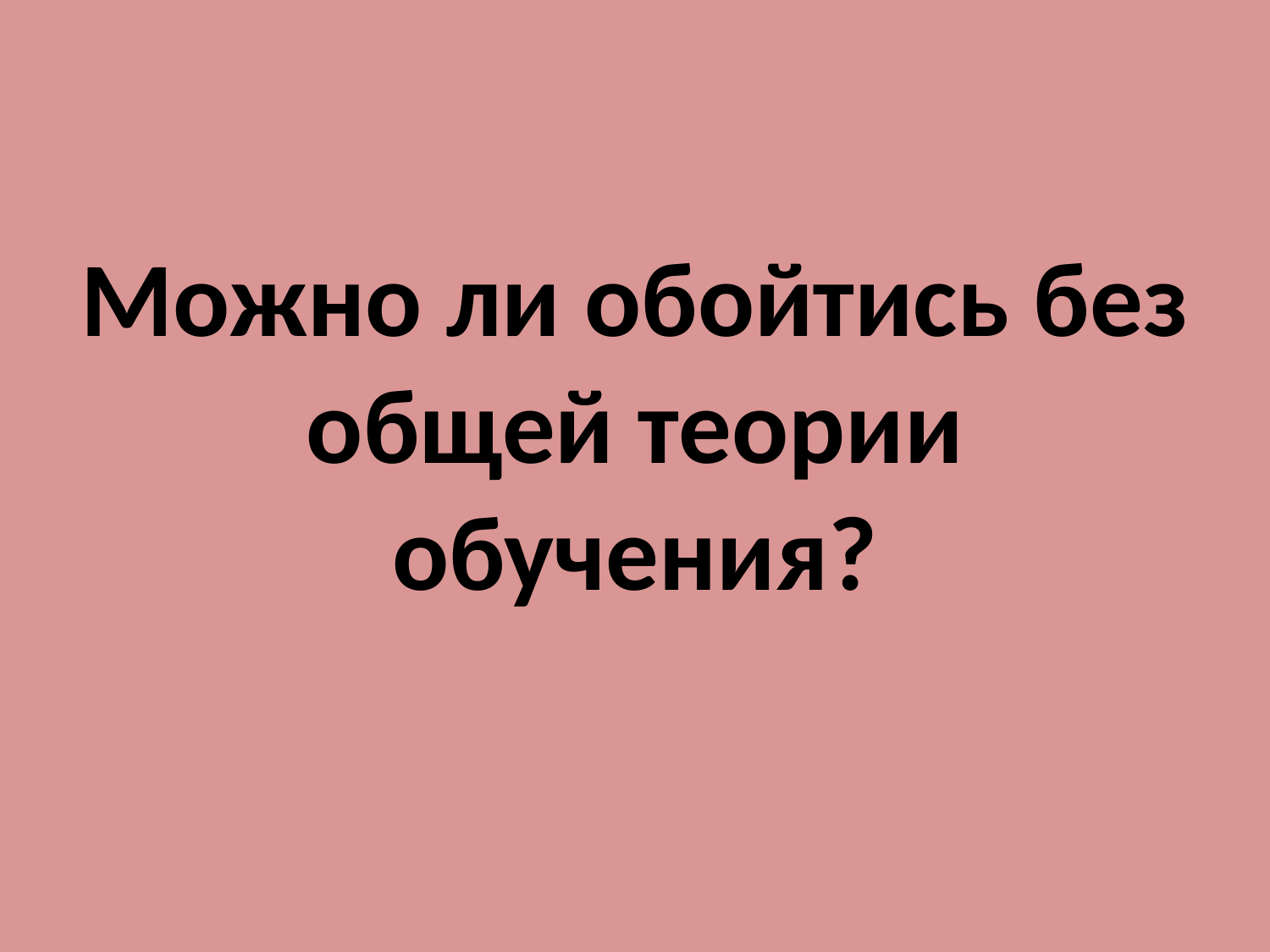

# Можно ли обойтись без общей теории обучения?